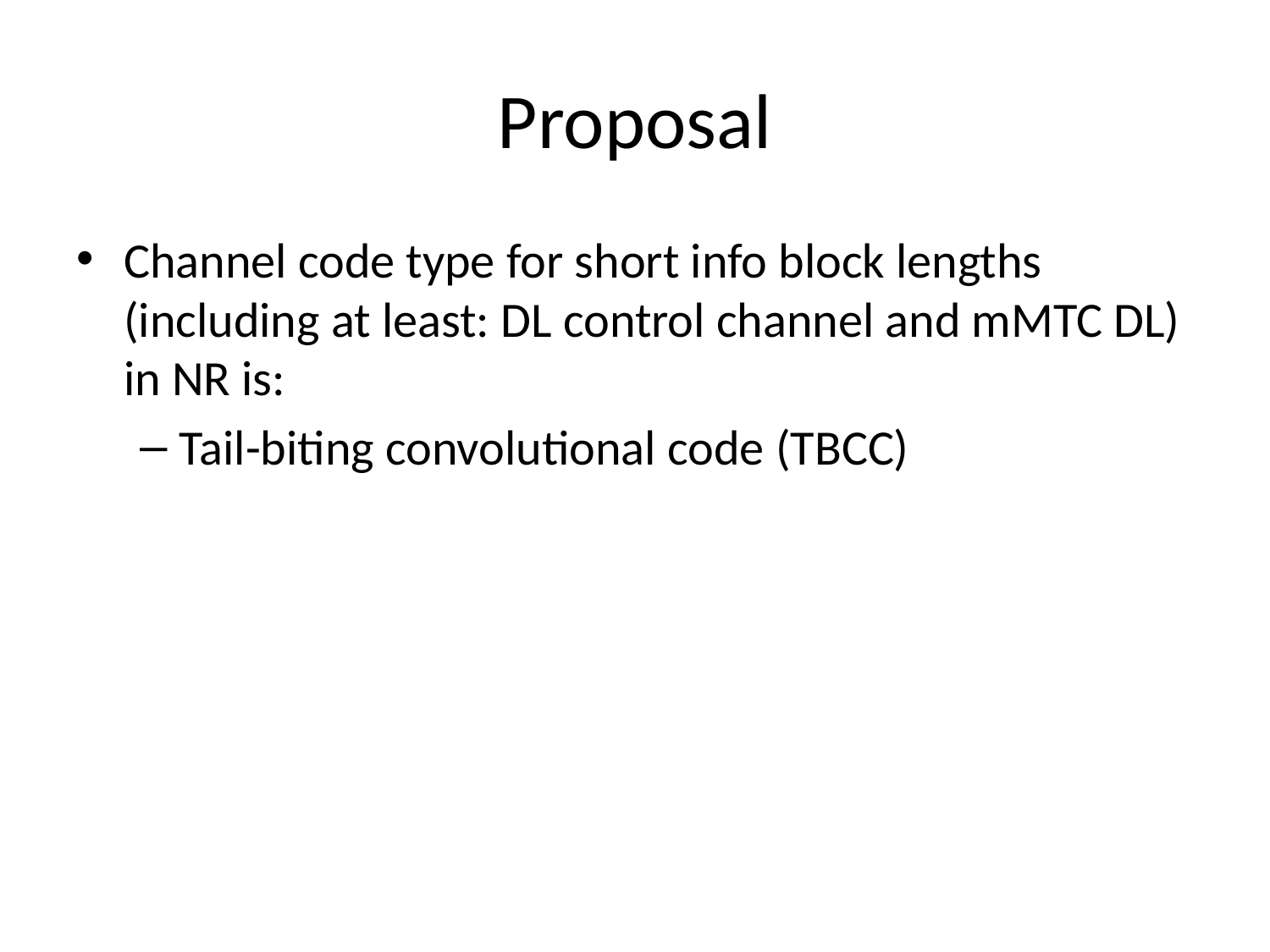

# Proposal
Channel code type for short info block lengths (including at least: DL control channel and mMTC DL) in NR is:
Tail-biting convolutional code (TBCC)